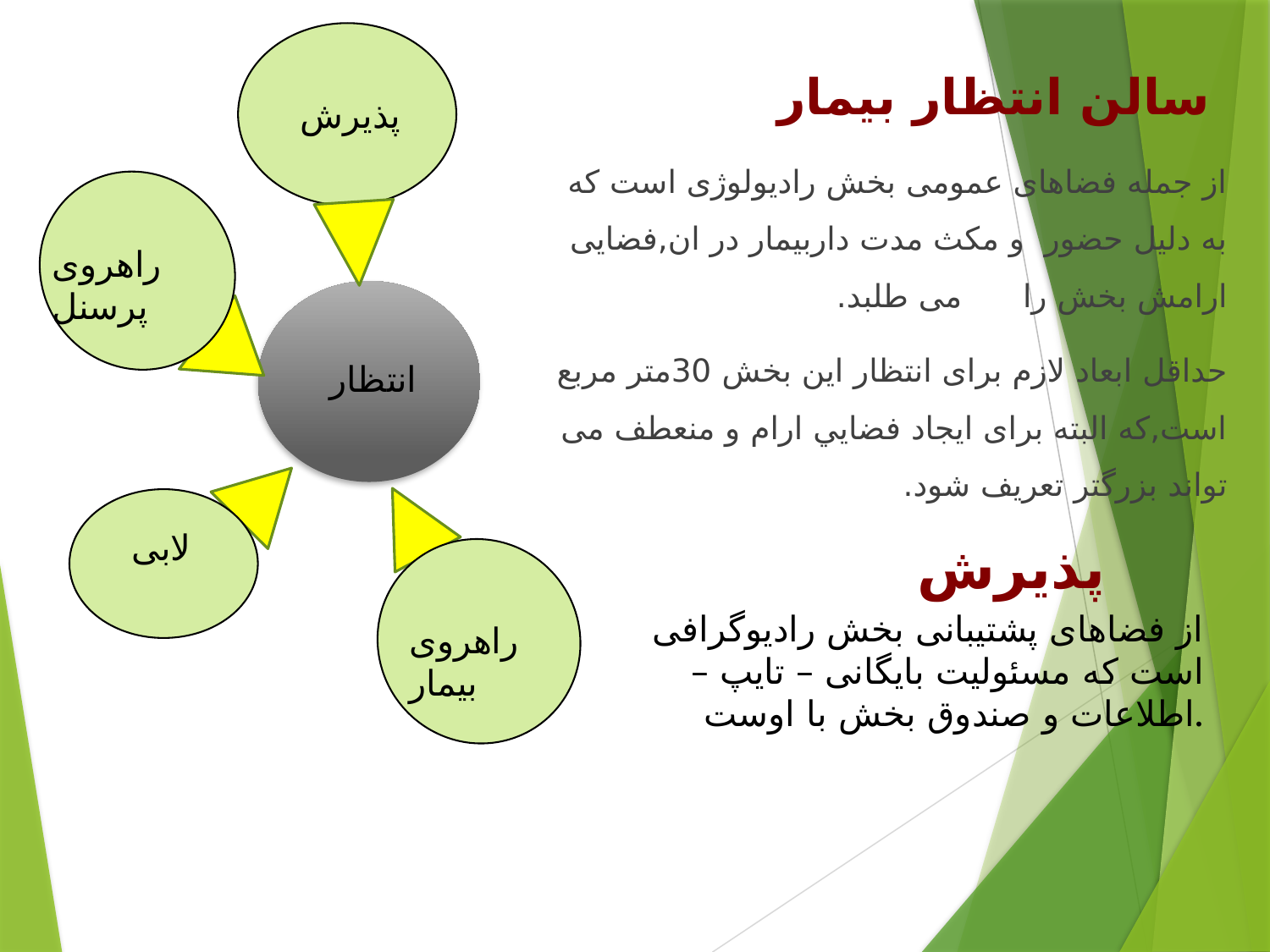

سالن انتظار بيمار
از جمله فضاهای عمومی بخش راديولوژی است که به دليل حضور  و مکث مدت داربيمار در ان,فضايی ارامش بخش را      می طلبد.
حداقل ابعاد لازم برای انتظار اين بخش 30متر مربع است,که البته برای ايجاد فضايي ارام و منعطف می تواند بزرگتر تعريف شود.
پذیرش

راهروی پرسنل

انتظار

لابی
پذيرش
از فضاهای پشتيبانی بخش راديوگرافی است که مسئوليت بايگانی – تايپ –اطلاعات و صندوق بخش با اوست.

راهروی بیمار